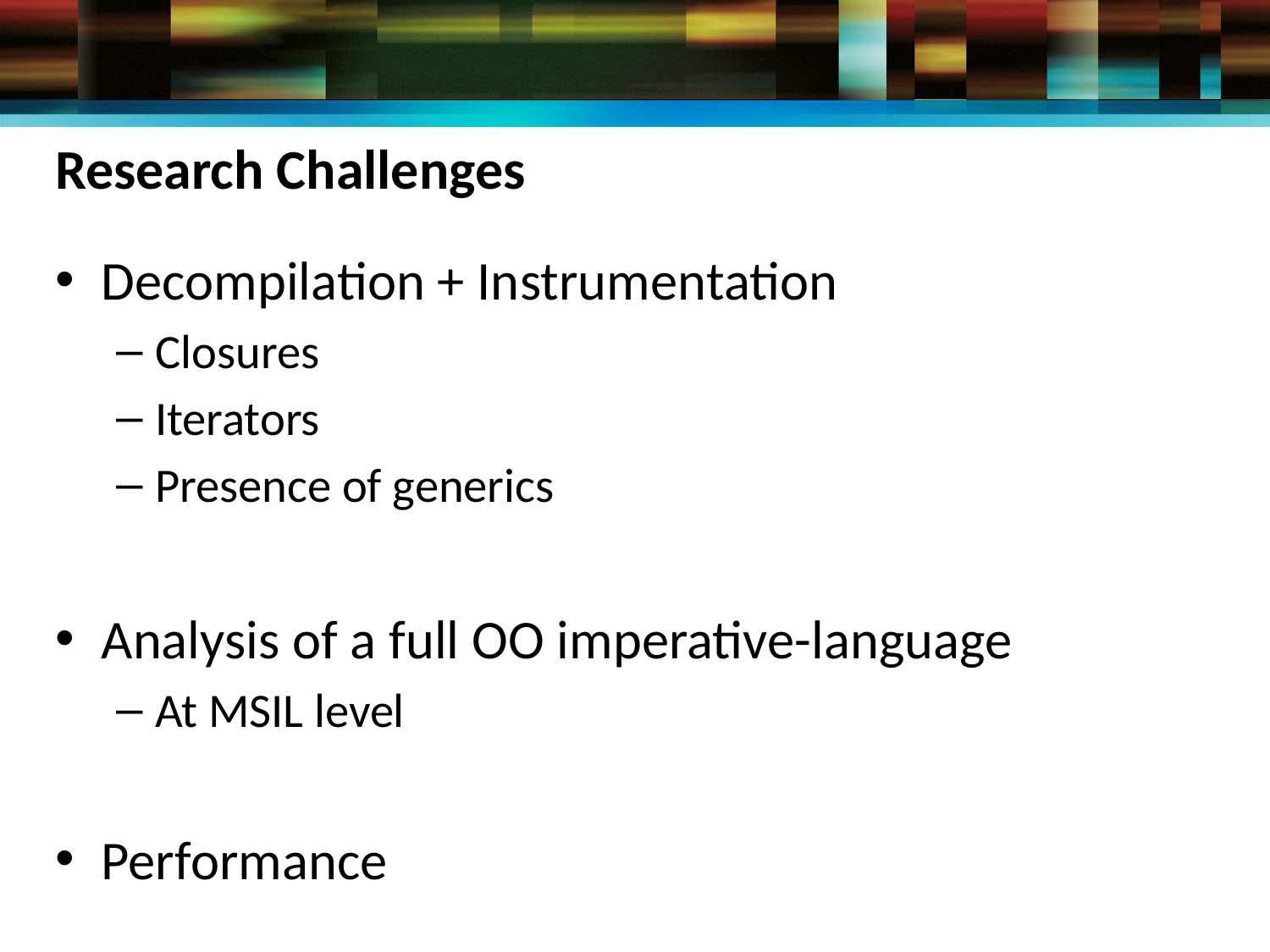

# Research Challenges
Decompilation + Instrumentation
Closures
Iterators
Presence of generics

Analysis of a full OO imperative-language
At MSIL level

Performance